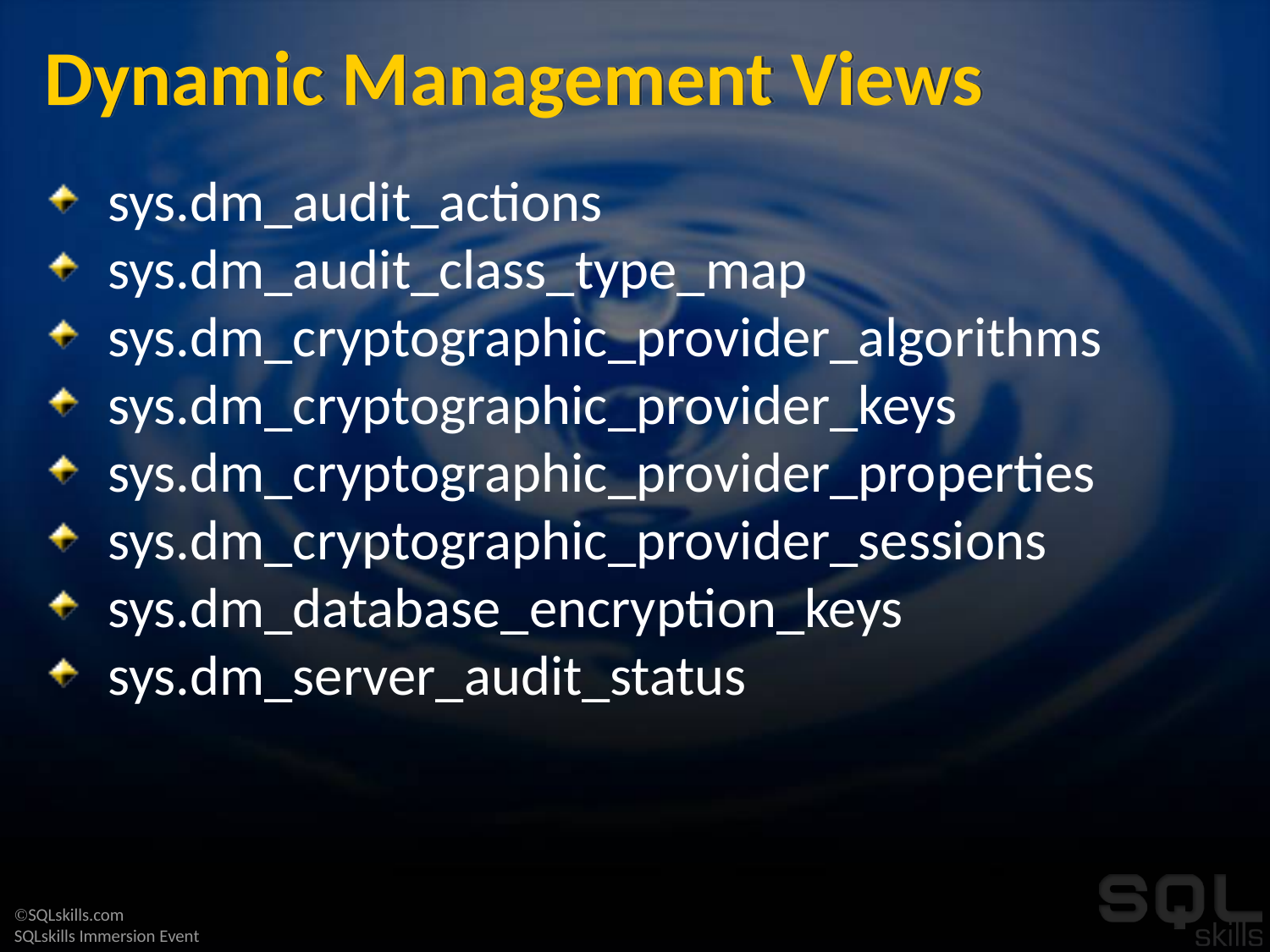

# Dynamic Management Views
sys.dm_audit_actions
sys.dm_audit_class_type_map
sys.dm_cryptographic_provider_algorithms
sys.dm_cryptographic_provider_keys
sys.dm_cryptographic_provider_properties
sys.dm_cryptographic_provider_sessions
sys.dm_database_encryption_keys
sys.dm_server_audit_status